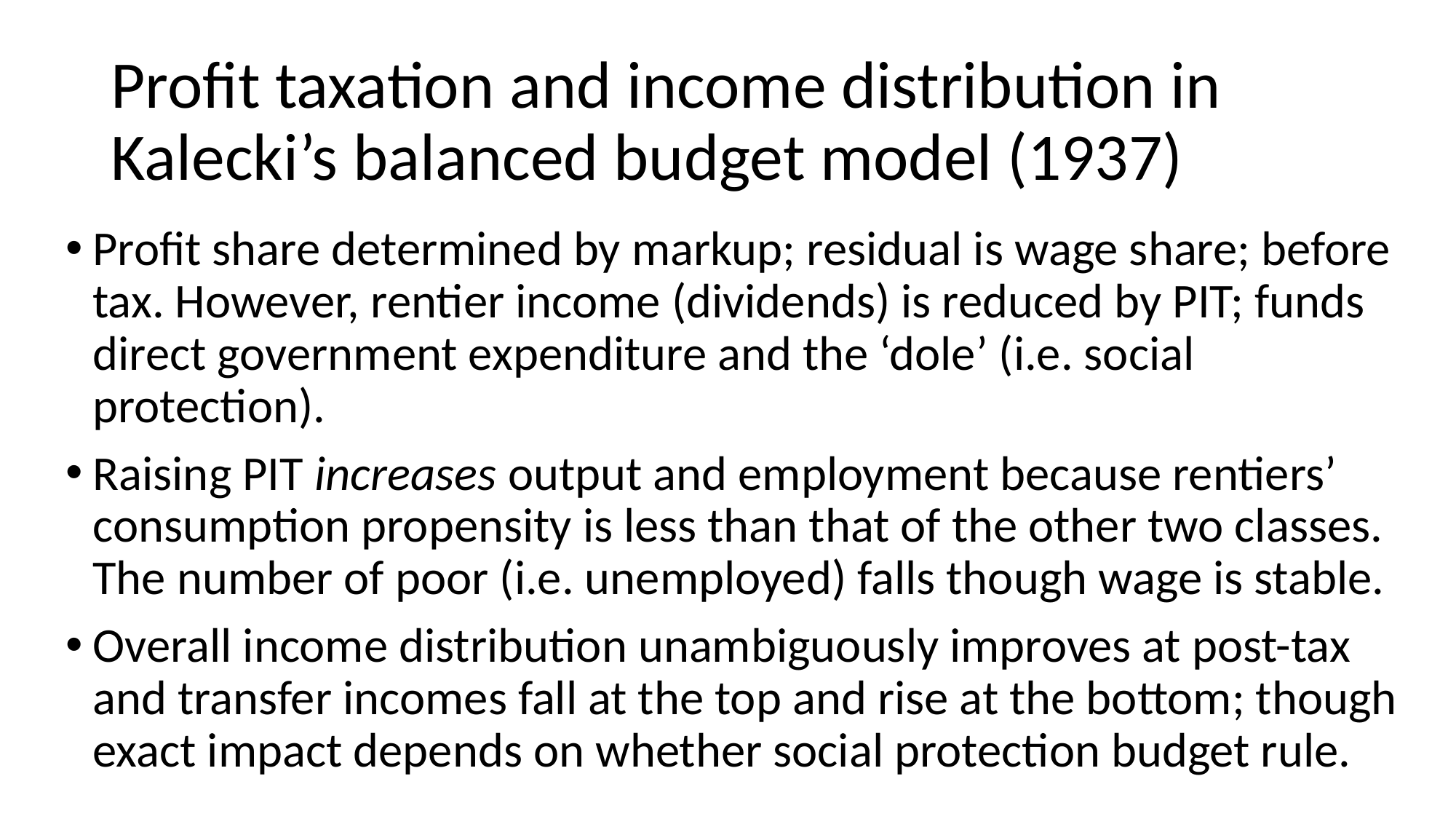

# Profit taxation and income distribution in Kalecki’s balanced budget model (1937)
Profit share determined by markup; residual is wage share; before tax. However, rentier income (dividends) is reduced by PIT; funds direct government expenditure and the ‘dole’ (i.e. social protection).
Raising PIT increases output and employment because rentiers’ consumption propensity is less than that of the other two classes. The number of poor (i.e. unemployed) falls though wage is stable.
Overall income distribution unambiguously improves at post-tax and transfer incomes fall at the top and rise at the bottom; though exact impact depends on whether social protection budget rule.